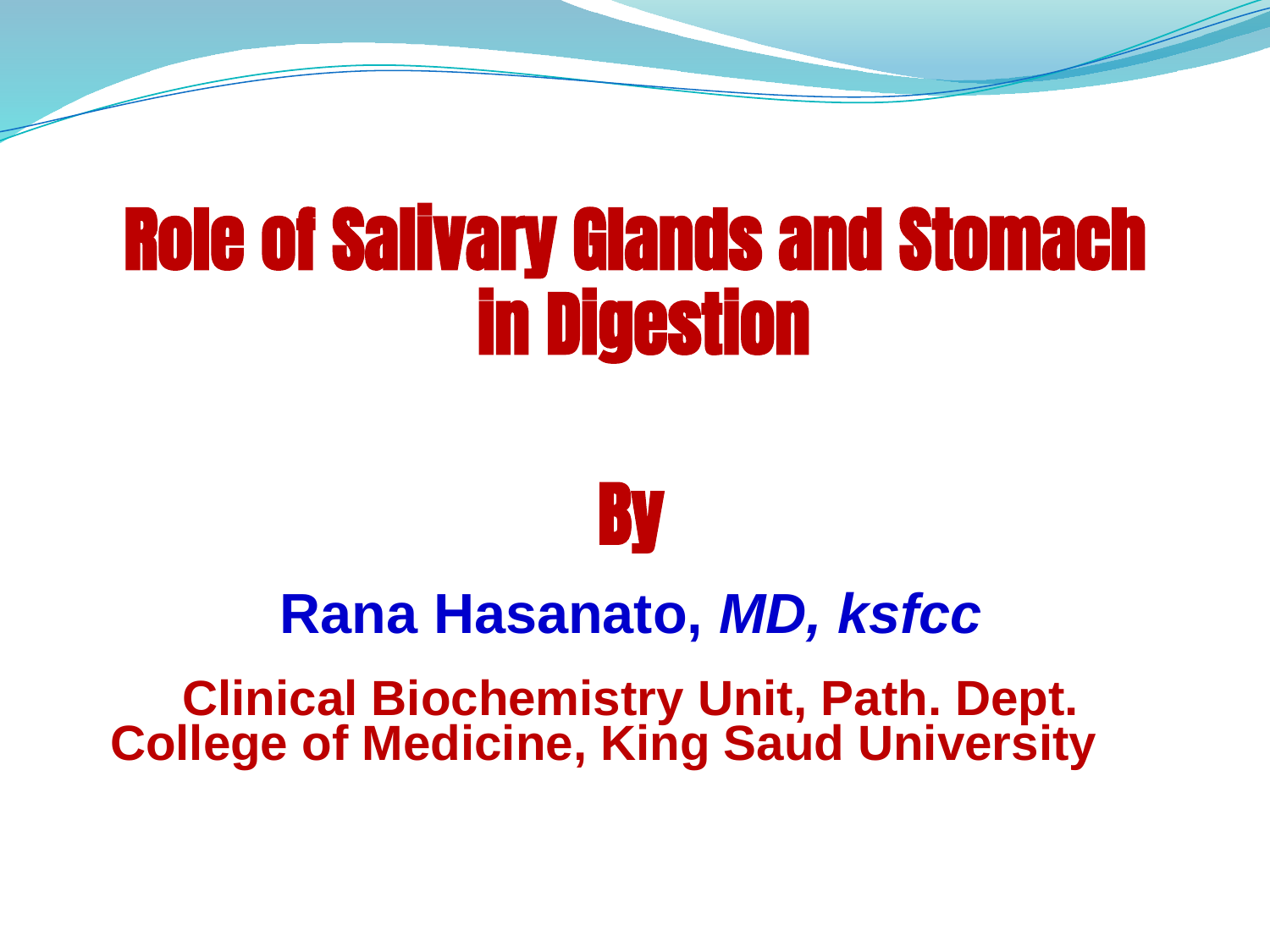

Role of Salivary Glands and Stomach
in Digestion

By

Rana Hasanato, MD, ksfcc

Clinical Biochemistry Unit, Path. Dept.
College of Medicine, King Saud University